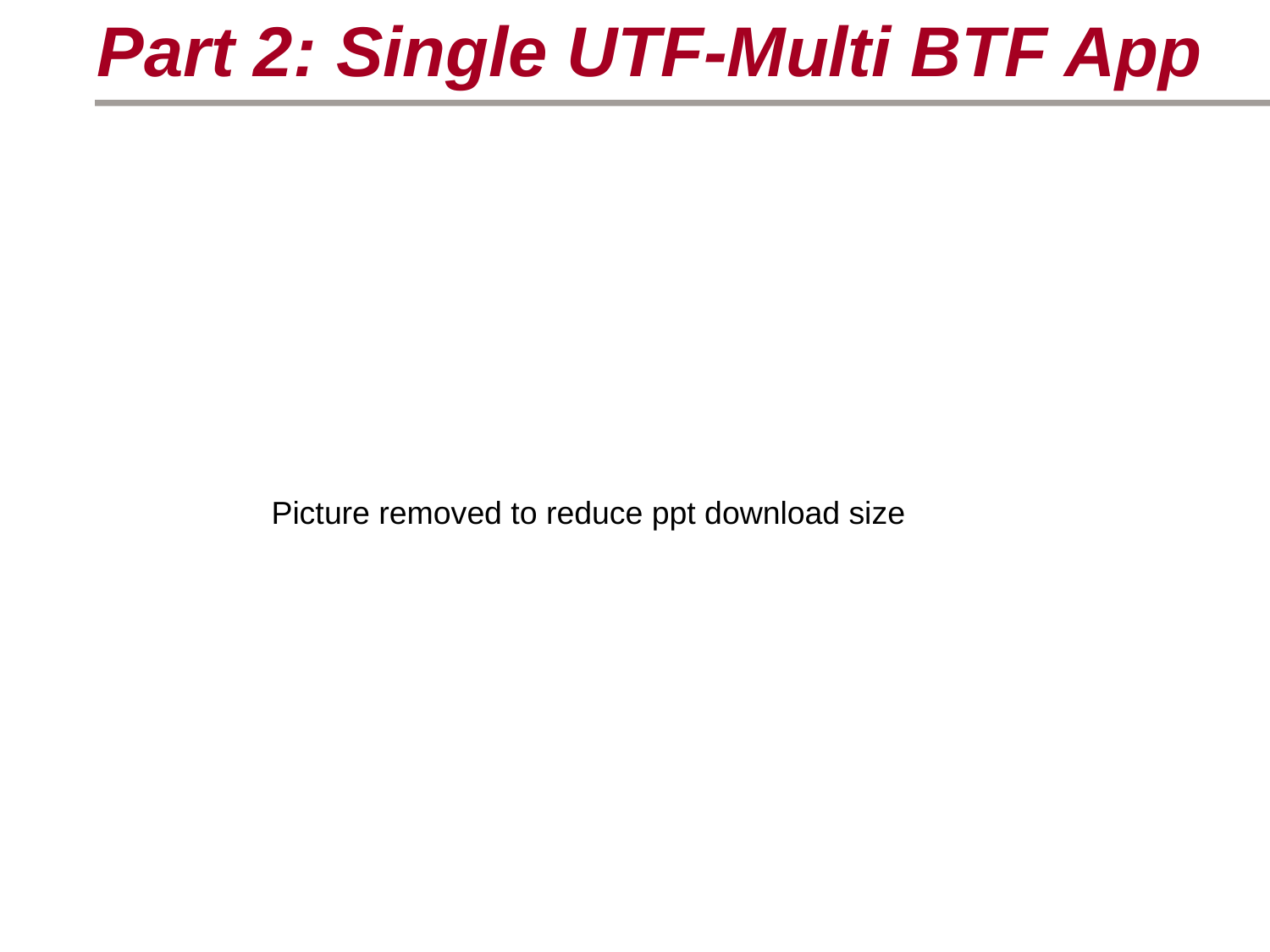

Part 2: Single UTF-Multi BTF App

Picture removed to reduce ppt download size